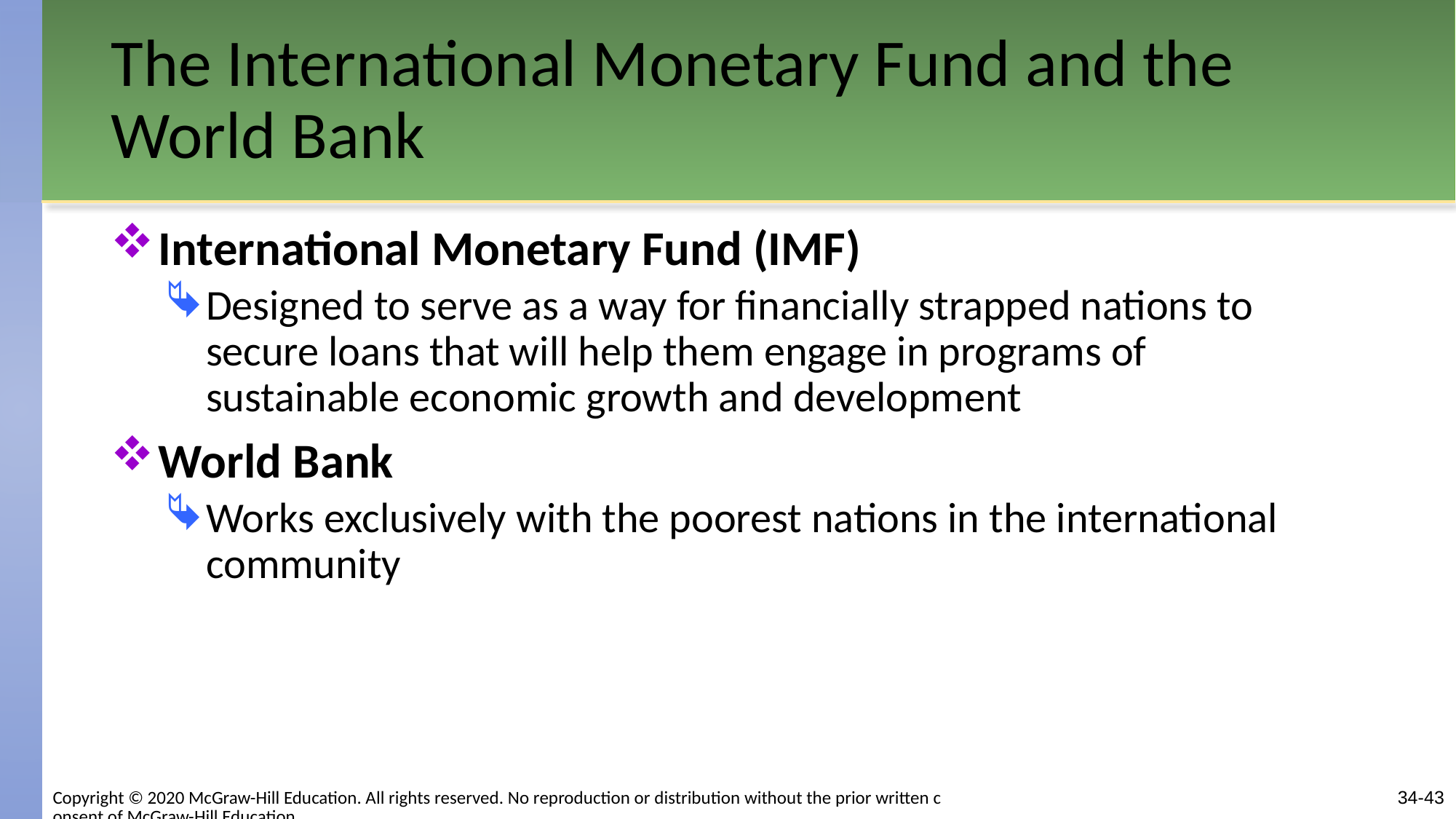

# The International Monetary Fund and the World Bank
International Monetary Fund (IMF)
Designed to serve as a way for financially strapped nations to secure loans that will help them engage in programs of sustainable economic growth and development
World Bank
Works exclusively with the poorest nations in the international community
Copyright © 2020 McGraw-Hill Education. All rights reserved. No reproduction or distribution without the prior written consent of McGraw-Hill Education.
34-43